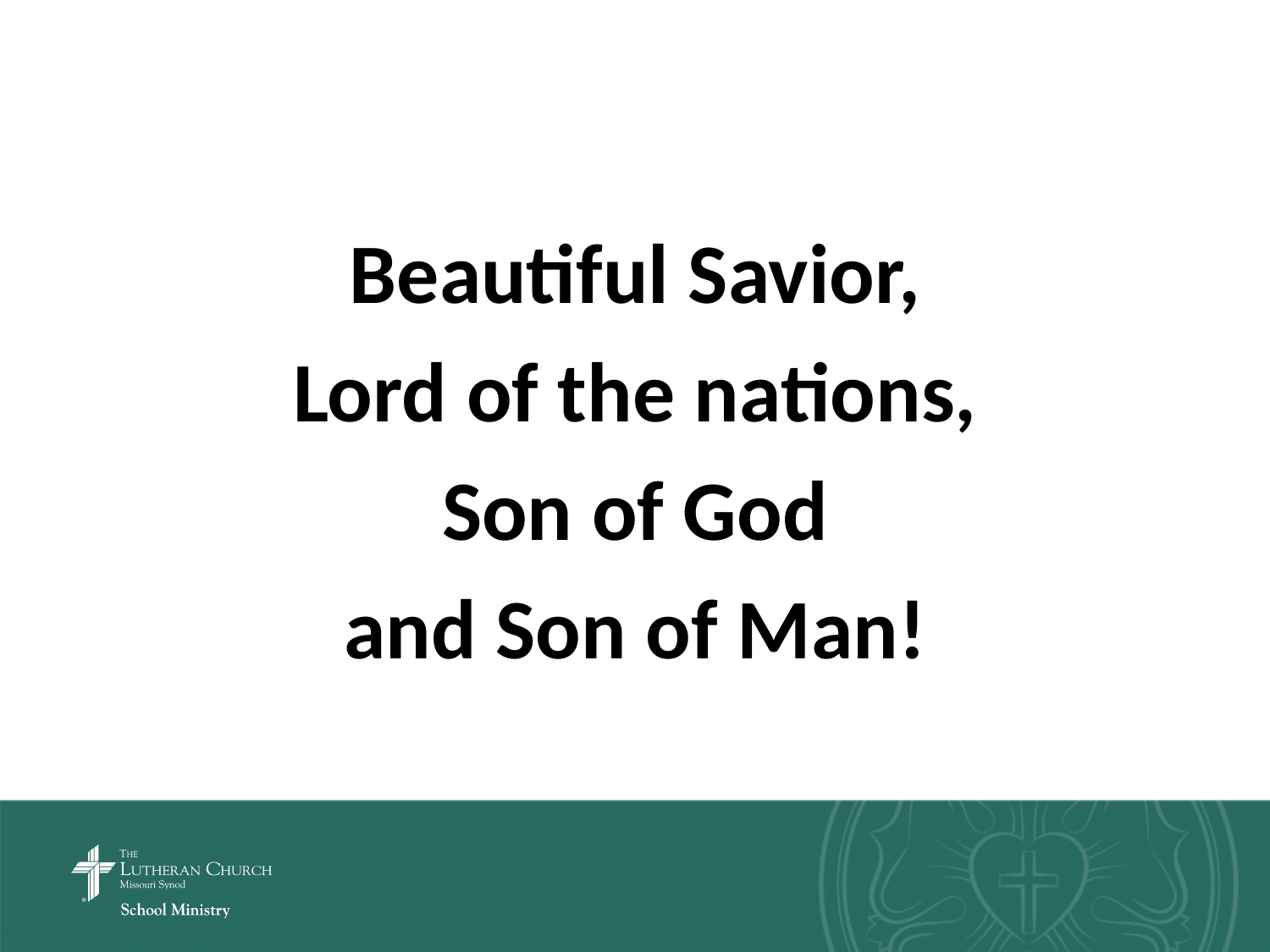

Beautiful Savior,
Lord of the nations,
Son of God
and Son of Man!